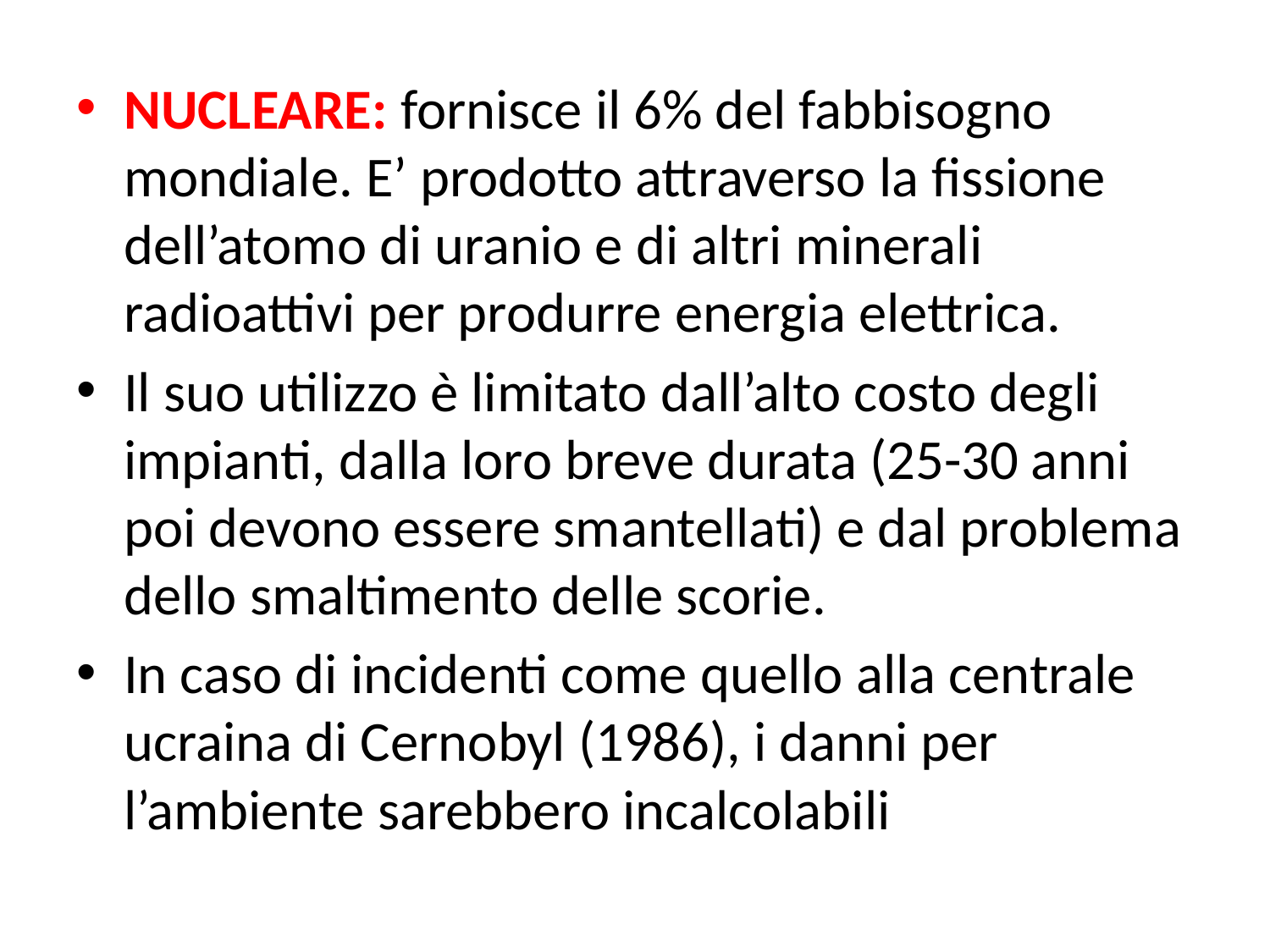

NUCLEARE: fornisce il 6% del fabbisogno mondiale. E’ prodotto attraverso la fissione dell’atomo di uranio e di altri minerali radioattivi per produrre energia elettrica.
Il suo utilizzo è limitato dall’alto costo degli impianti, dalla loro breve durata (25-30 anni poi devono essere smantellati) e dal problema dello smaltimento delle scorie.
In caso di incidenti come quello alla centrale ucraina di Cernobyl (1986), i danni per l’ambiente sarebbero incalcolabili